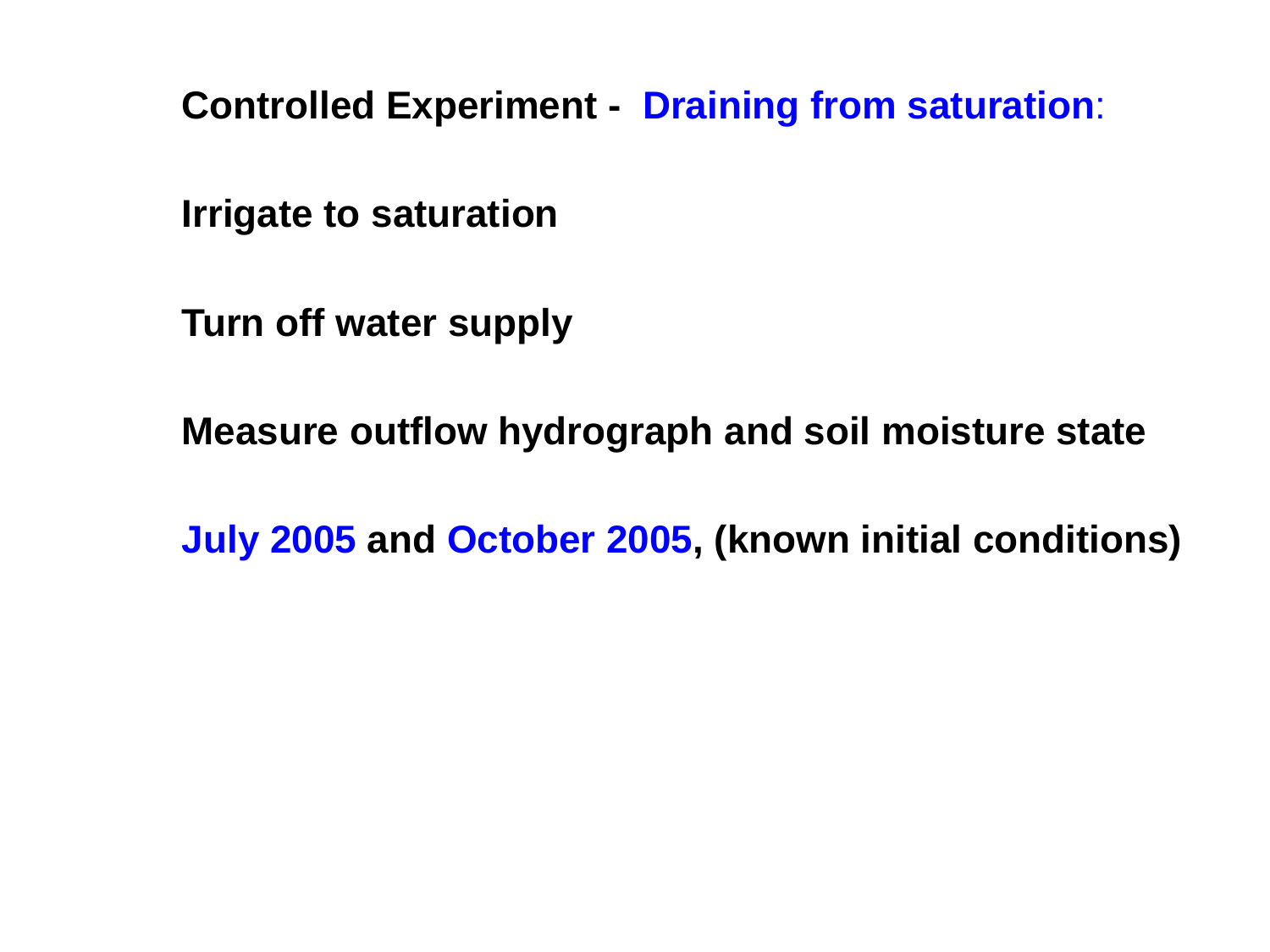

Controlled Experiment -  Draining from saturation:

Irrigate to saturation

Turn off water supply

Measure outflow hydrograph and soil moisture state

July 2005 and October 2005, (known initial conditions)